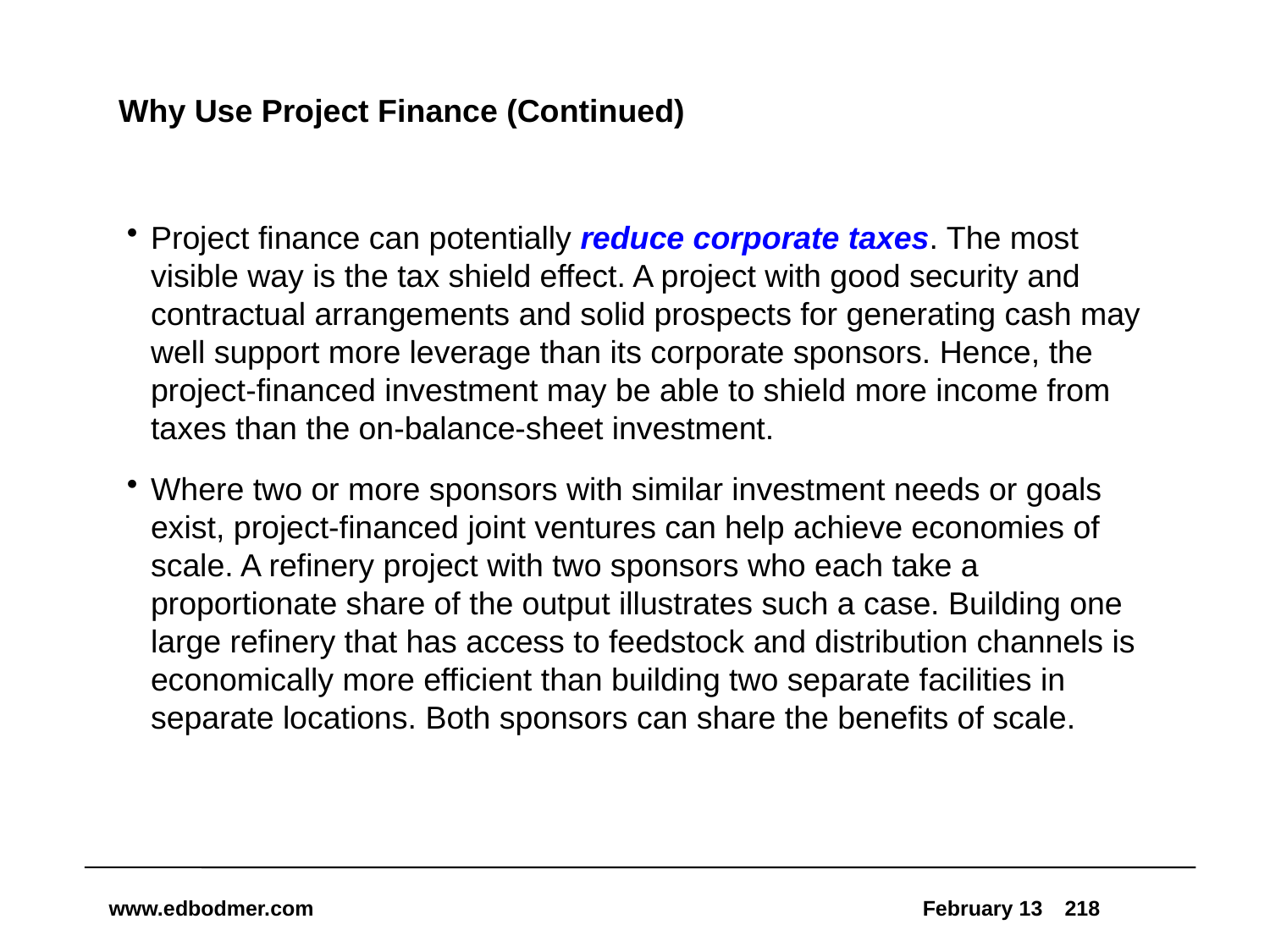

# Why Use Project Finance (Continued)
Project finance can potentially reduce corporate taxes. The most visible way is the tax shield effect. A project with good security and contractual arrangements and solid prospects for generating cash may well support more leverage than its corporate sponsors. Hence, the project-financed investment may be able to shield more income from taxes than the on-balance-sheet investment.
Where two or more sponsors with similar investment needs or goals exist, project-financed joint ventures can help achieve economies of scale. A refinery project with two sponsors who each take a proportionate share of the output illustrates such a case. Building one large refinery that has access to feedstock and distribution channels is economically more efficient than building two separate facilities in separate locations. Both sponsors can share the benefits of scale.